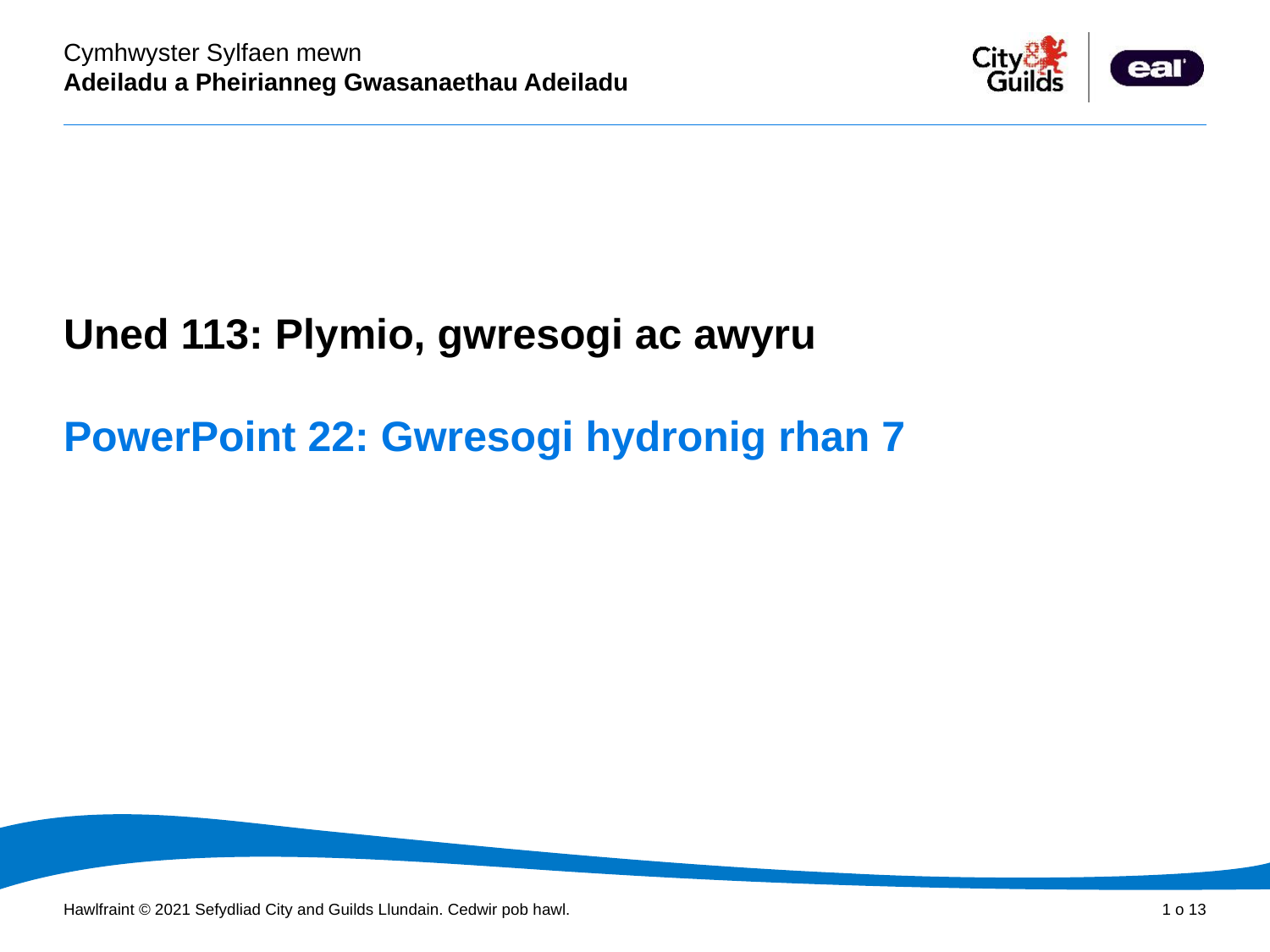

Cyflwyniad PowerPoint
Uned 113: Plymio, gwresogi ac awyru
# PowerPoint 22: Gwresogi hydronig rhan 7